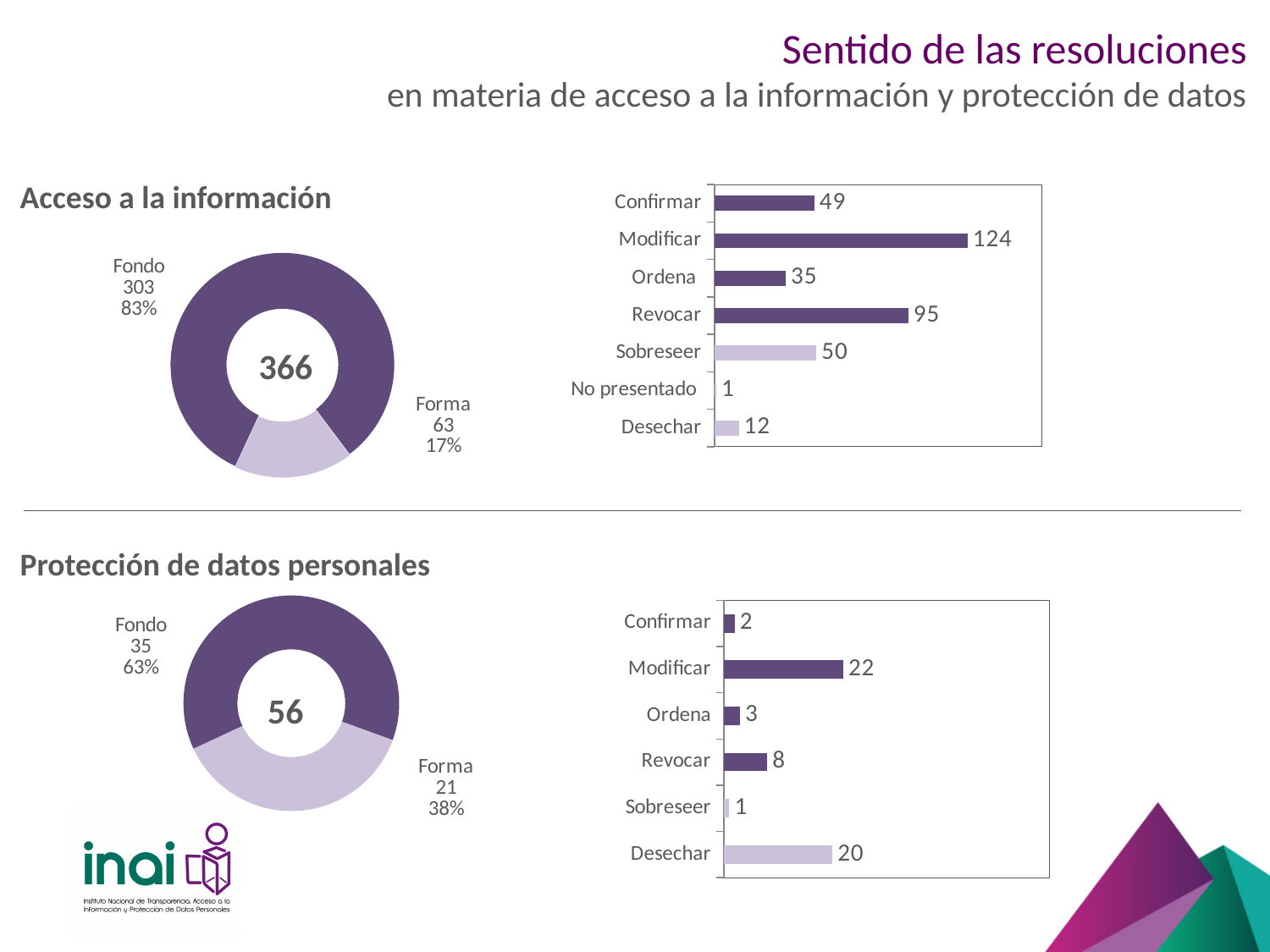

# Sentido de las resoluciones en materia de acceso a la información y protección de datos

### Chart

| Category | Acceso |
|---|---|
| Desechar | 12.0 |
| No presentado  | 1.0 |
| Sobreseer | 50.0 |
| Revocar | 95.0 |
| Ordena  | 35.0 |
| Modificar | 124.0 |
| Confirmar | 49.0 |
Acceso a la información

### Chart

| Category | Recurso |
|---|---|
| Fondo | 303.0 |
| Forma | 63.0 |
366
Protección de datos personales

### Chart

| Category | Recurso |
|---|---|
| Fondo | 35.0 |
| Forma | 21.0 |

### Chart

| Category | Datos |
|---|---|
| Desechar | 20.0 |
| Sobreseer | 1.0 |
| Revocar | 8.0 |
| Ordena | 3.0 |
| Modificar | 22.0 |
| Confirmar | 2.0 |
56